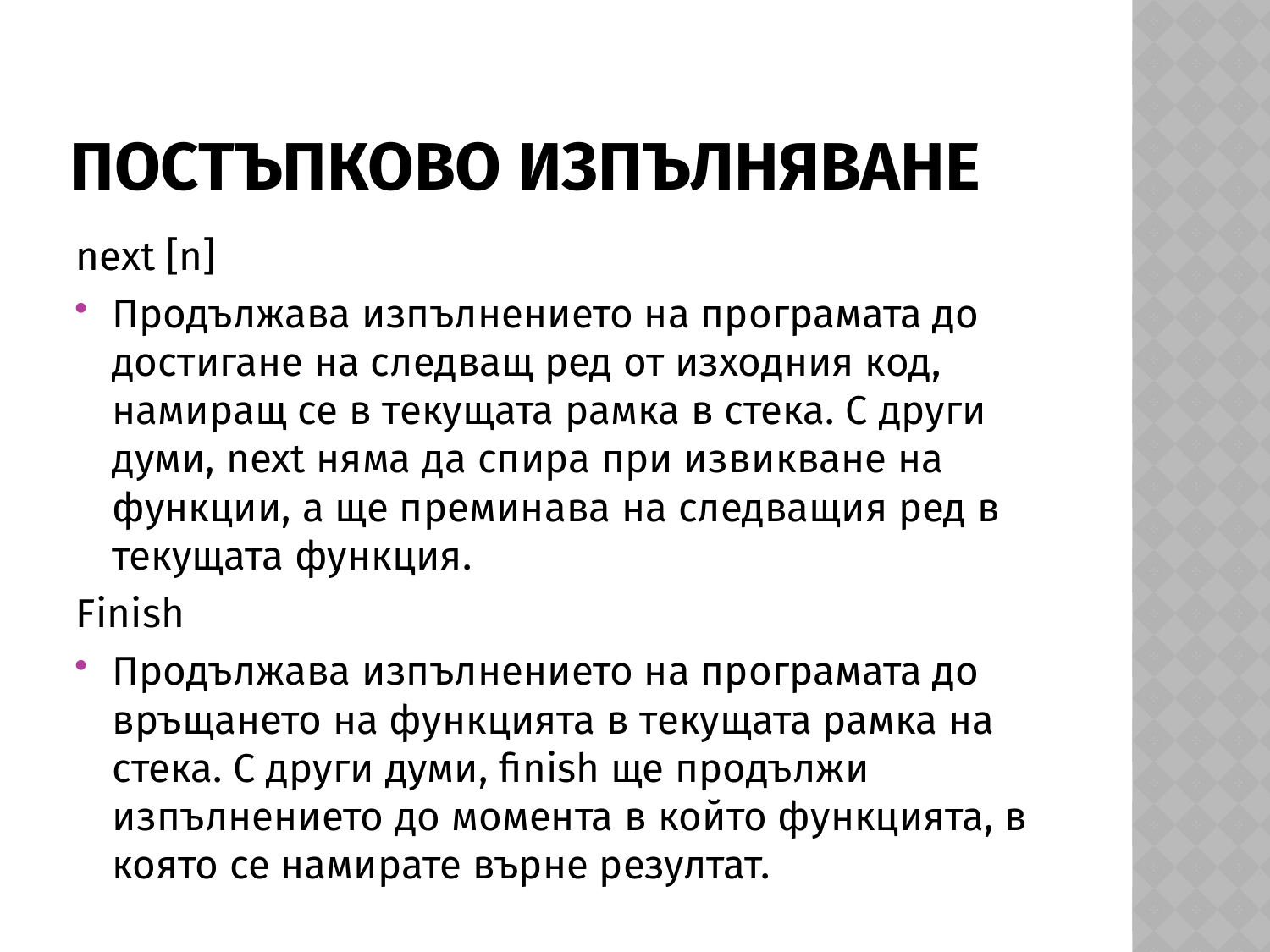

# Постъпково изпълняване
next [n]
Продължава изпълнението на програмата до достигане на следващ ред от изходния код, намиращ се в текущата рамка в стека. С други думи, next няма да спира при извикване на функции, а ще преминава на следващия ред в текущата функция.
Finish
Продължава изпълнението на програмата до връщането на функцията в текущата рамка на стека. С други думи, finish ще продължи изпълнението до момента в който функцията, в която се намирате върне резултат.